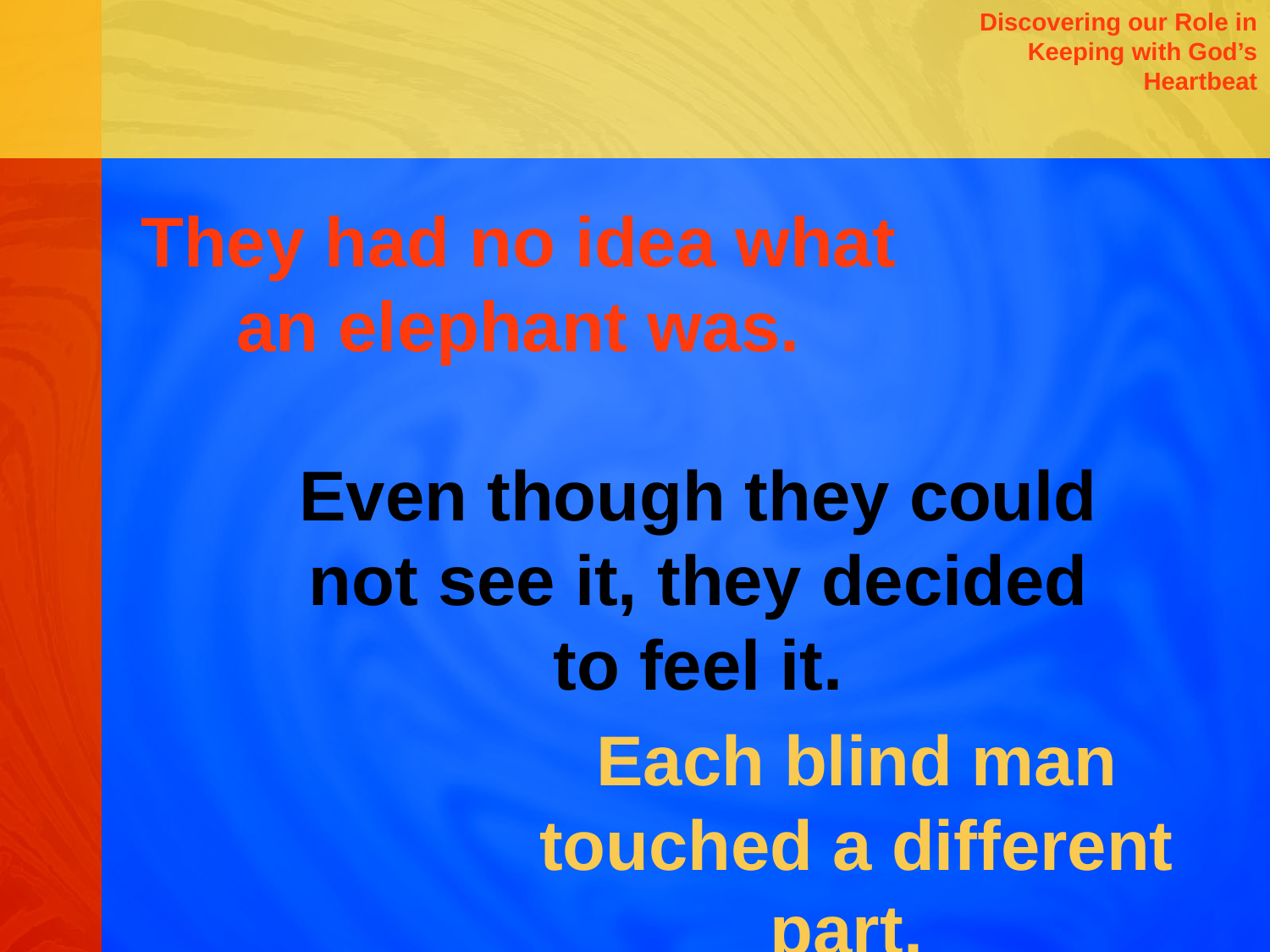

Discovering our Role in Keeping with God’s Heartbeat
They had no idea what an elephant was.
Even though they could not see it, they decided to feel it.
Each blind man touched a different part.